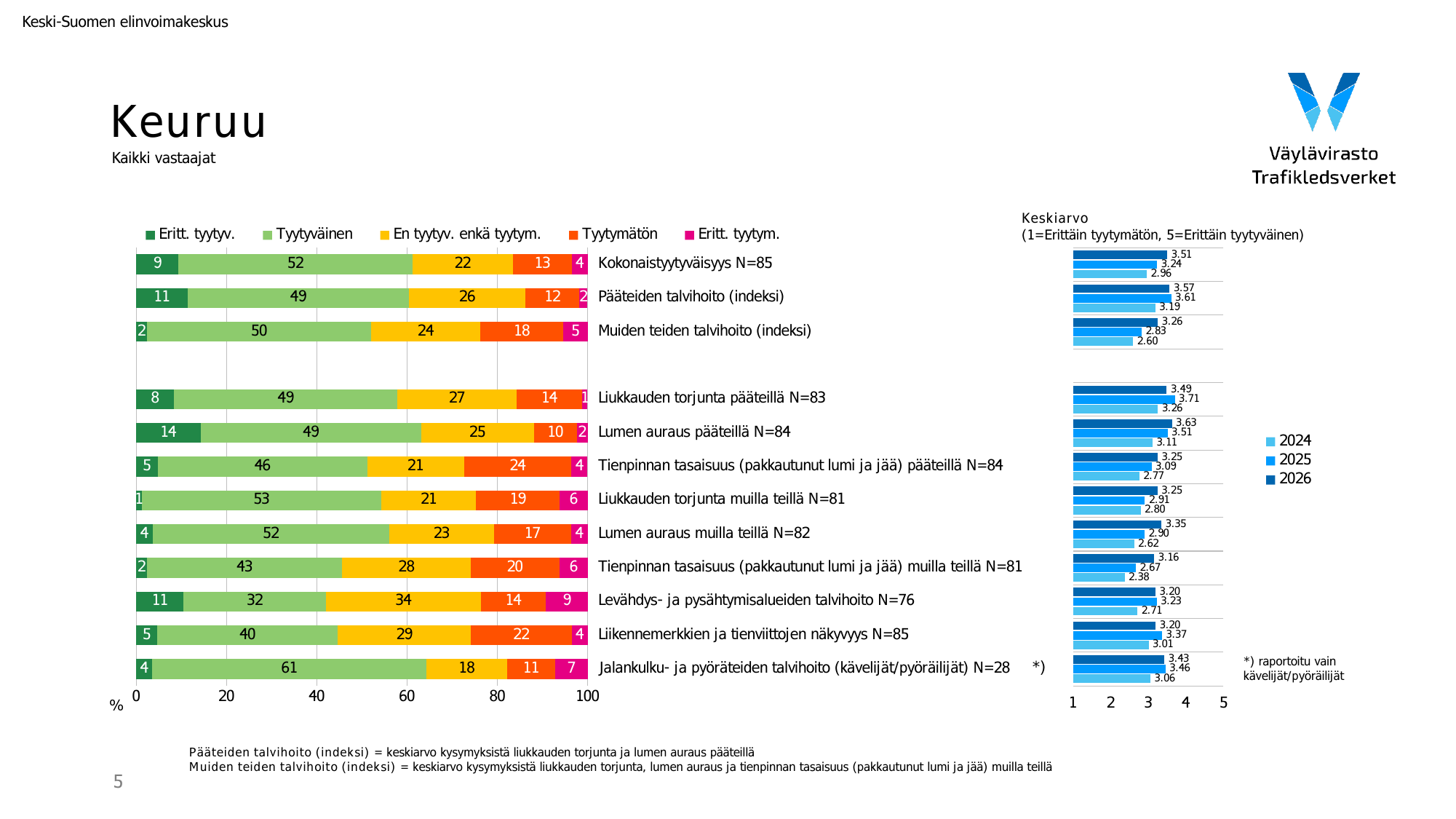

Keski-Suomen elinvoimakeskus
# Keuruu
Kaikki vastaajat
Keskiarvo
(1=Erittäin tyytymätön, 5=Erittäin tyytyväinen)

### Chart

| Category | Eritt. tyytyv. | Tyytyväinen | En tyytyv. enkä tyytym. | Tyytymätön | Eritt. tyytym. |
|---|---|---|---|---|---|
| Kokonaistyytyväisyys N=85 | 9.411764705882353 | 51.76470588235295 | 22.35294117647059 | 12.941176470588237 | 3.5294117647058822 |
| Pääteiden talvihoito (indeksi) | 11.377245508982035 | 49.10179640718563 | 25.748502994011975 | 11.976047904191615 | 1.7964071856287425 |
| Muiden teiden talvihoito (indeksi) | 2.459016393442623 | 49.59016393442623 | 24.18032786885246 | 18.442622950819672 | 5.327868852459017 |
|  | None | None | None | None | None |
| Liukkauden torjunta pääteillä N=83 | 8.433734939759036 | 49.39759036144578 | 26.506024096385545 | 14.457831325301203 | 1.2048192771084338 |
| Lumen auraus pääteillä N=84 | 14.285714285714285 | 48.80952380952381 | 25.0 | 9.523809523809524 | 2.380952380952381 |
| Tienpinnan tasaisuus (pakkautunut lumi ja jää) pääteillä N=84 | 4.761904761904762 | 46.42857142857143 | 21.428571428571427 | 23.809523809523807 | 3.571428571428571 |
| Liukkauden torjunta muilla teillä N=81 | 1.2345679012345678 | 53.086419753086425 | 20.98765432098765 | 18.51851851851852 | 6.172839506172839 |
| Lumen auraus muilla teillä N=82 | 3.6585365853658534 | 52.4390243902439 | 23.170731707317074 | 17.073170731707318 | 3.6585365853658534 |
| Tienpinnan tasaisuus (pakkautunut lumi ja jää) muilla teillä N=81 | 2.4691358024691357 | 43.20987654320987 | 28.39506172839506 | 19.753086419753085 | 6.172839506172839 |
| Levähdys- ja pysähtymisalueiden talvihoito N=76 | 10.526315789473683 | 31.57894736842105 | 34.21052631578947 | 14.473684210526317 | 9.210526315789473 |
| Liikennemerkkien ja tienviittojen näkyvyys N=85 | 4.705882352941177 | 40.0 | 29.411764705882355 | 22.35294117647059 | 3.5294117647058822 |
| Jalankulku- ja pyöräteiden talvihoito (kävelijät/pyöräilijät) N=28 | 3.571428571428571 | 60.71428571428571 | 17.857142857142858 | 10.714285714285714 | 7.142857142857142 |

### Chart

| Category | 2026 | 2025 | 2024 |
|---|---|---|---|
*) raportoitu vain
kävelijät/pyöräilijät
*)
%
Pääteiden talvihoito (indeksi) = keskiarvo kysymyksistä liukkauden torjunta ja lumen auraus pääteillä
Muiden teiden talvihoito (indeksi) = keskiarvo kysymyksistä liukkauden torjunta, lumen auraus ja tienpinnan tasaisuus (pakkautunut lumi ja jää) muilla teillä

5